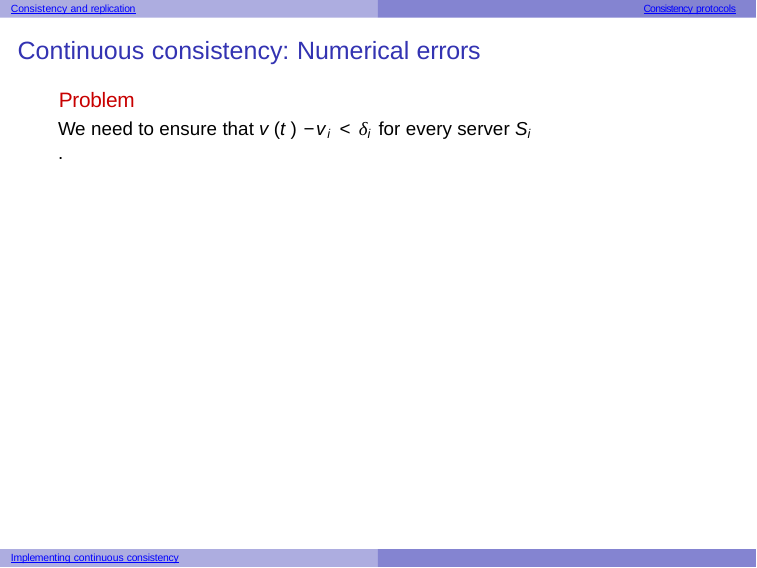

Consistency and replication
Consistency protocols
Continuous consistency: Numerical errors
Problem
We need to ensure that v (t ) −vi < δi for every server Si .

Implementing continuous consistency